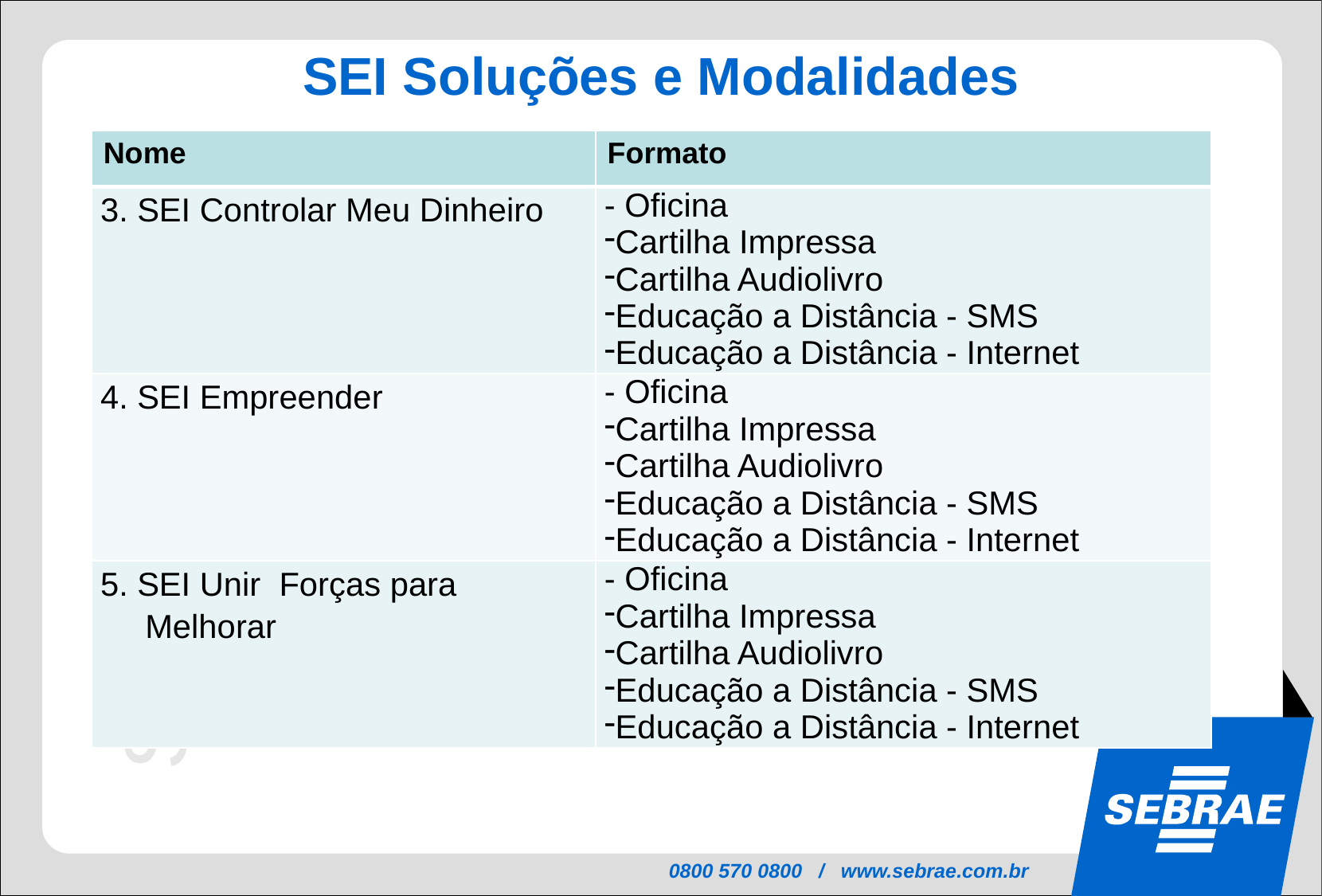

SEI Soluções e Modalidades
| Nome | Formato |
| --- | --- |
| 3. SEI Controlar Meu Dinheiro | - Oficina Cartilha Impressa Cartilha Audiolivro Educação a Distância - SMS   Educação a Distância - Internet |
| 4. SEI Empreender | - Oficina Cartilha Impressa Cartilha Audiolivro Educação a Distância - SMS   Educação a Distância - Internet |
| 5. SEI Unir Forças para Melhorar | - Oficina Cartilha Impressa Cartilha Audiolivro Educação a Distância - SMS   Educação a Distância - Internet |